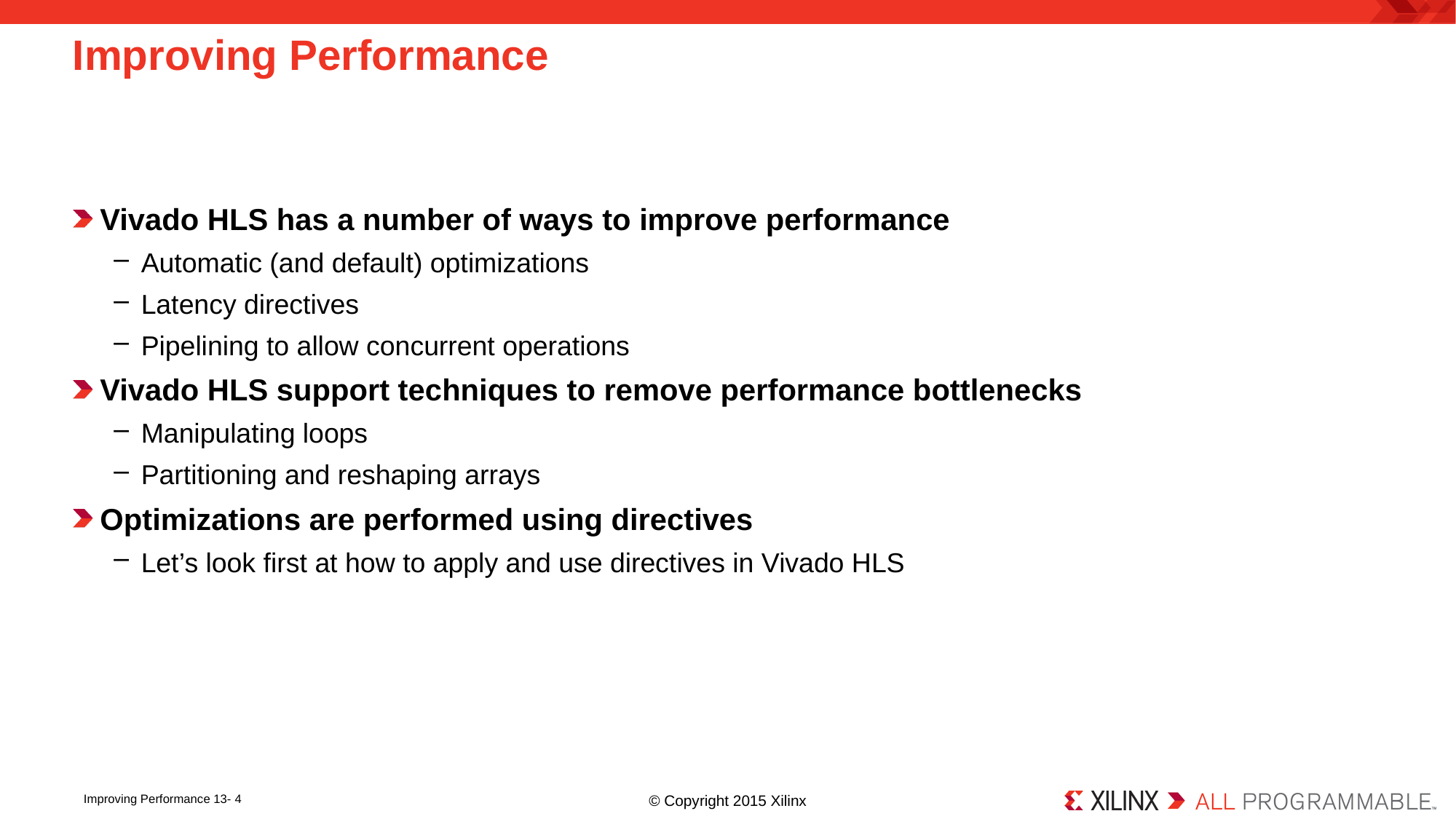

# Improving Performance
Vivado HLS has a number of ways to improve performance
Automatic (and default) optimizations
Latency directives
Pipelining to allow concurrent operations
Vivado HLS support techniques to remove performance bottlenecks
Manipulating loops
Partitioning and reshaping arrays
Optimizations are performed using directives
Let’s look first at how to apply and use directives in Vivado HLS
Improving Performance 13- 4
© Copyright 2015 Xilinx